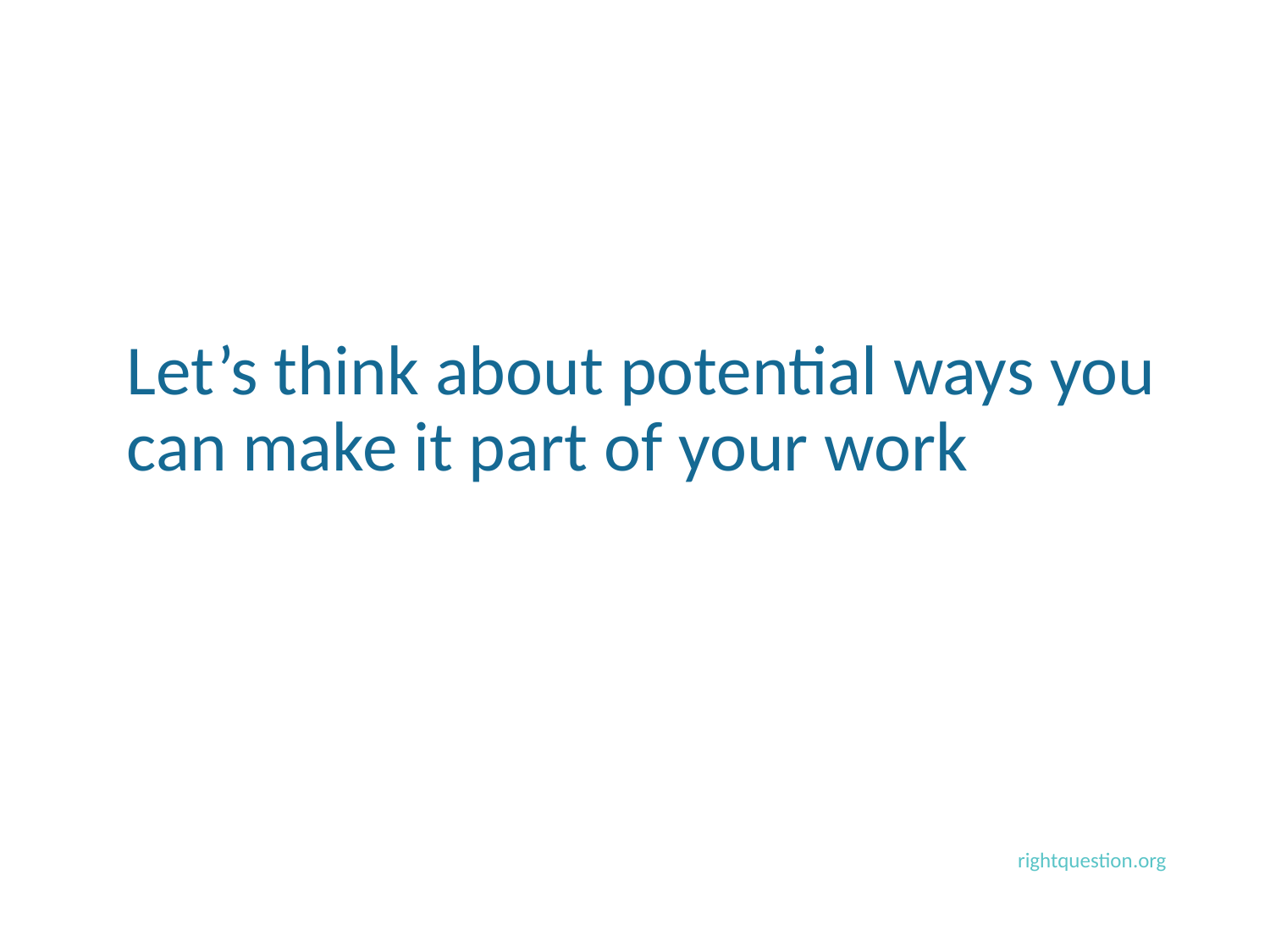

Let’s think about potential ways you can make it part of your work